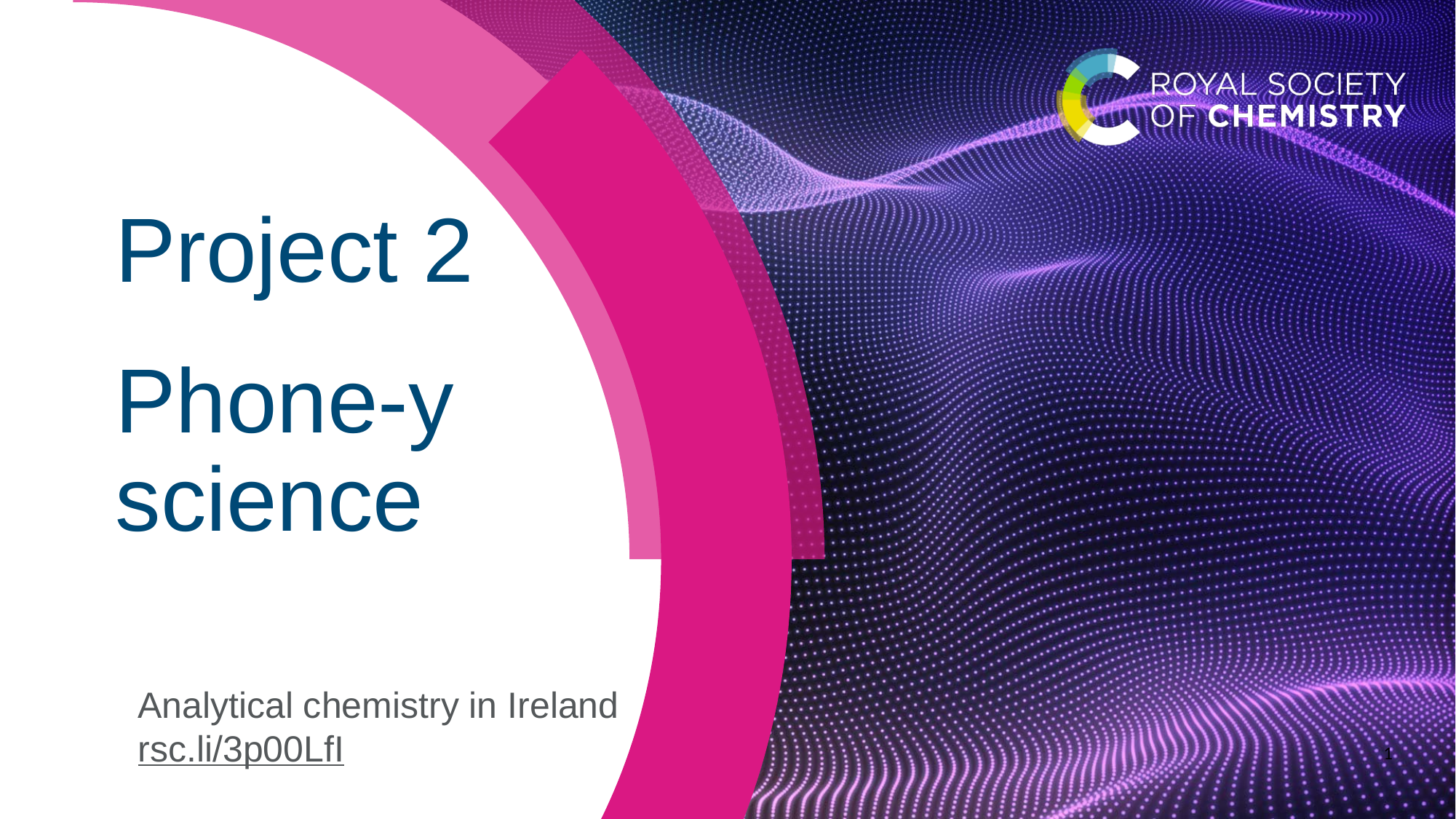

Project 2
Phone-y science
Analytical chemistry in Ireland
rsc.li/3p00LfI
1